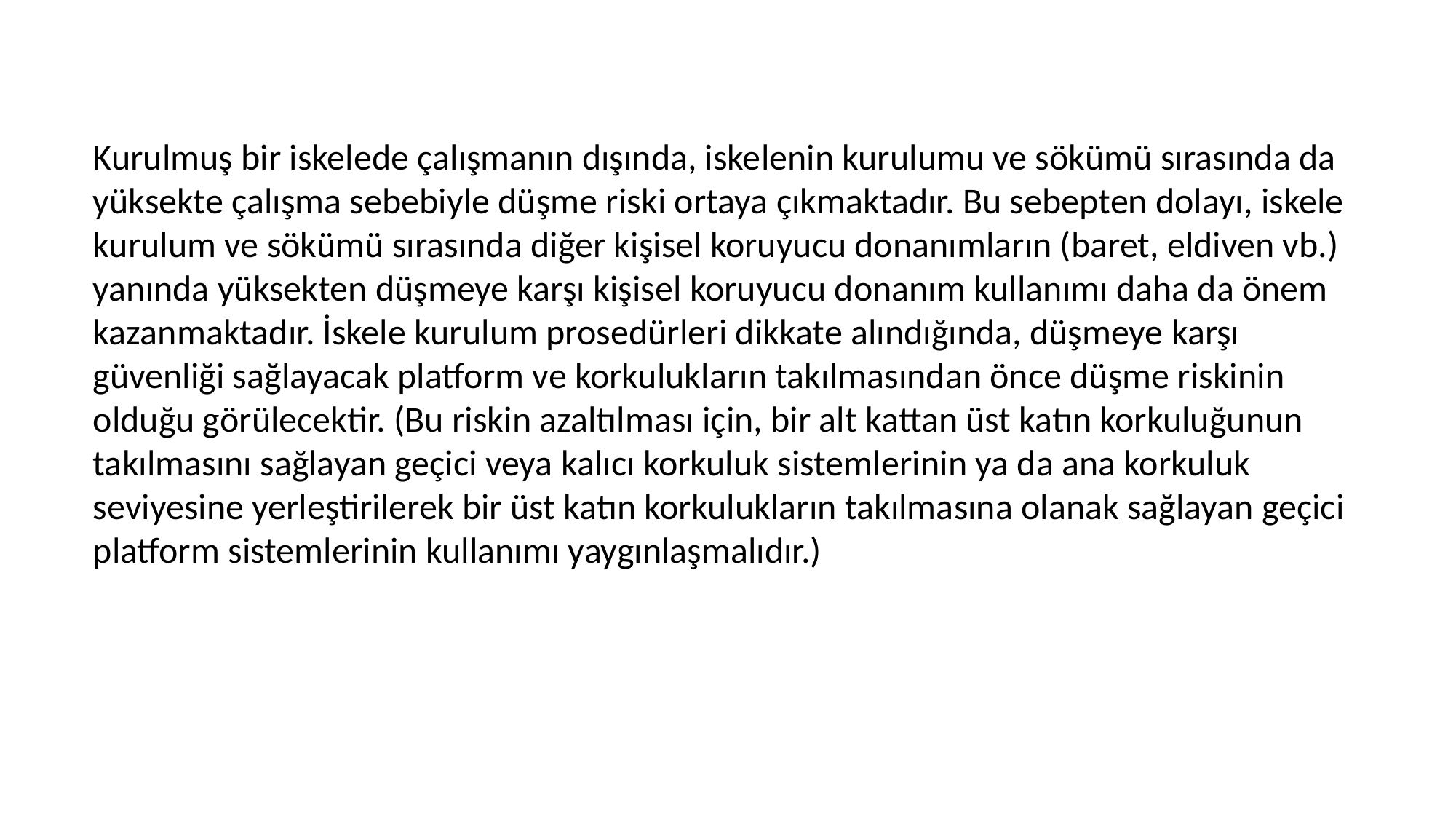

Kurulmuş bir iskelede çalışmanın dışında, iskelenin kurulumu ve sökümü sırasında da yüksekte çalışma sebebiyle düşme riski ortaya çıkmaktadır. Bu sebepten dolayı, iskele kurulum ve sökümü sırasında diğer kişisel koruyucu donanımların (baret, eldiven vb.) yanında yüksekten düşmeye karşı kişisel koruyucu donanım kullanımı daha da önem kazanmaktadır. İskele kurulum prosedürleri dikkate alındığında, düşmeye karşı güvenliği sağlayacak platform ve korkulukların takılmasından önce düşme riskinin olduğu görülecektir. (Bu riskin azaltılması için, bir alt kattan üst katın korkuluğunun takılmasını sağlayan geçici veya kalıcı korkuluk sistemlerinin ya da ana korkuluk seviyesine yerleştirilerek bir üst katın korkulukların takılmasına olanak sağlayan geçici platform sistemlerinin kullanımı yaygınlaşmalıdır.)